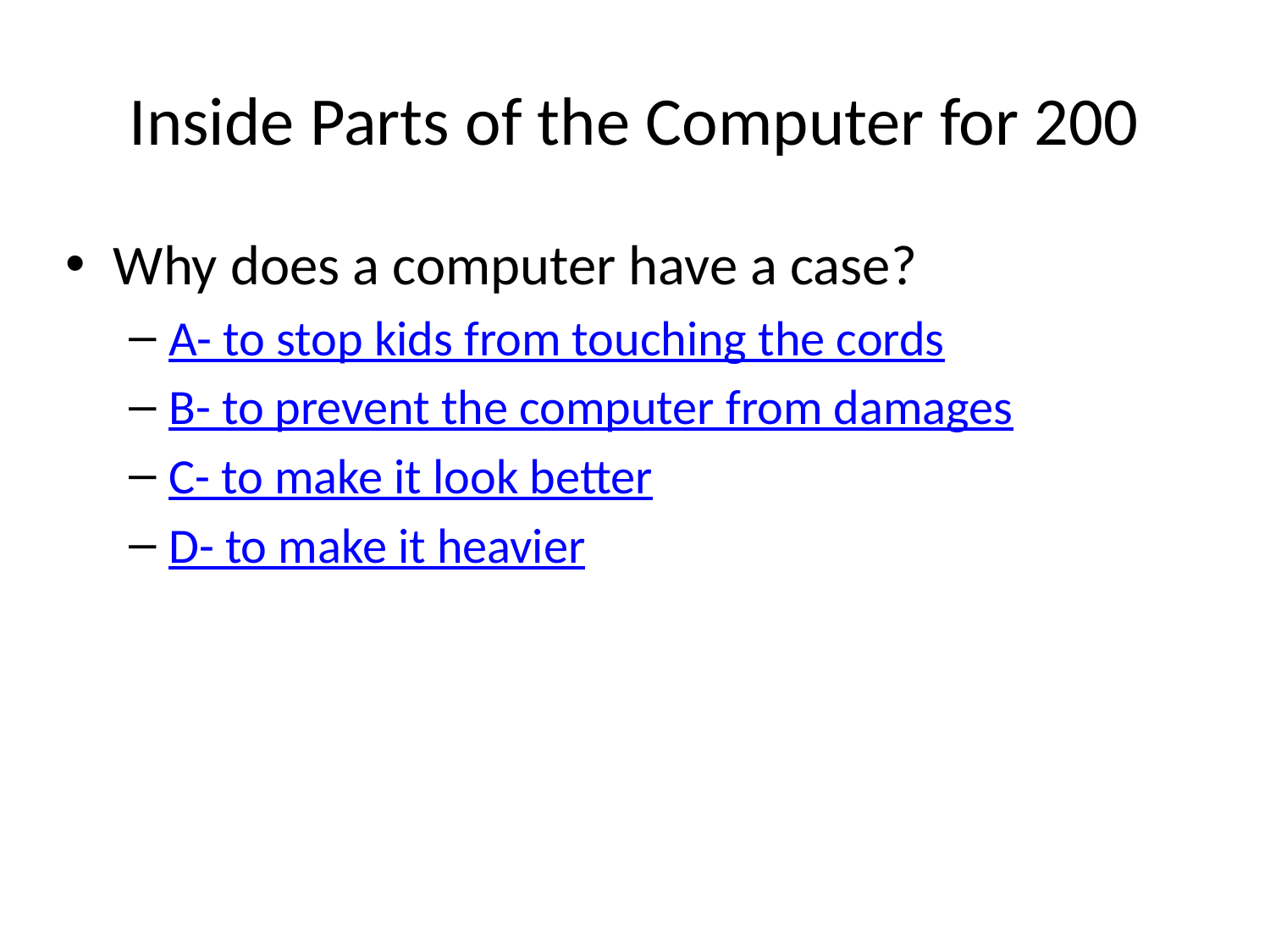

# Inside Parts of the Computer for 200
Why does a computer have a case?
A- to stop kids from touching the cords
B- to prevent the computer from damages
C- to make it look better
D- to make it heavier